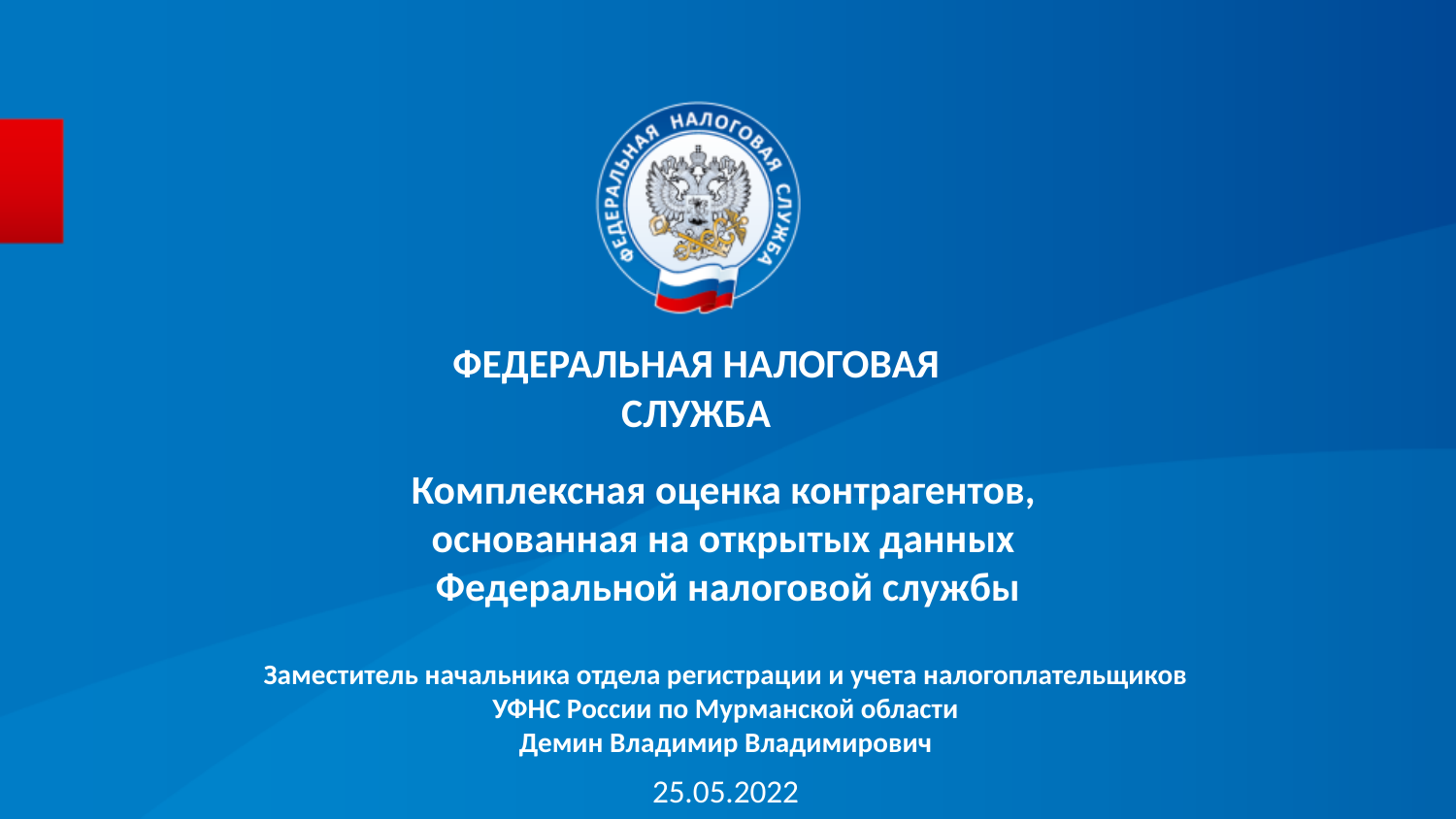

ФЕДЕРАЛЬНАЯ НАЛОГОВАЯ СЛУЖБА
# Комплексная оценка контрагентов, основанная на открытых данных Федеральной налоговой службы
Заместитель начальника отдела регистрации и учета налогоплательщиков
УФНС России по Мурманской области
Демин Владимир Владимирович
25.05.2022